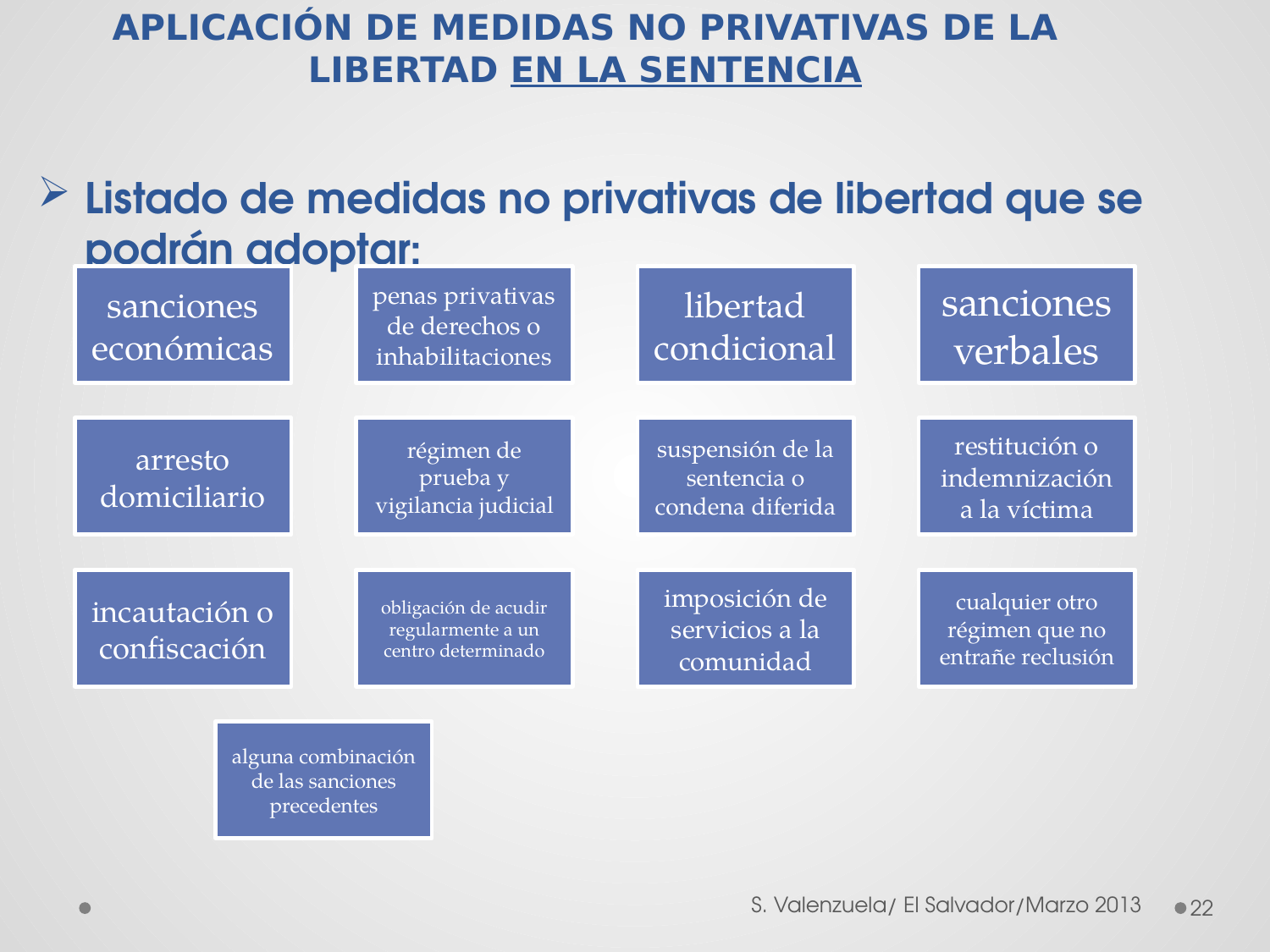

# APLICACIÓN DE MEDIDAS NO PRIVATIVAS DE LA LIBERTAD EN LA SENTENCIA

Listado de medidas no privativas de libertad que se podrán adoptar:

sanciones verbales
libertad condicional
penas privativas de derechos o inhabilitaciones
sanciones económicas
incautación o confiscación
restitución o indemnización a la víctima
suspensión de la sentencia o condena diferida
régimen de prueba y vigilancia judicial
imposición de servicios a la comunidad
obligación de acudir regularmente a un centro determinado
arresto domiciliario
cualquier otro régimen que no entrañe reclusión
alguna combinación de las sanciones precedentes
S. Valenzuela/ El Salvador/Marzo 2013
22